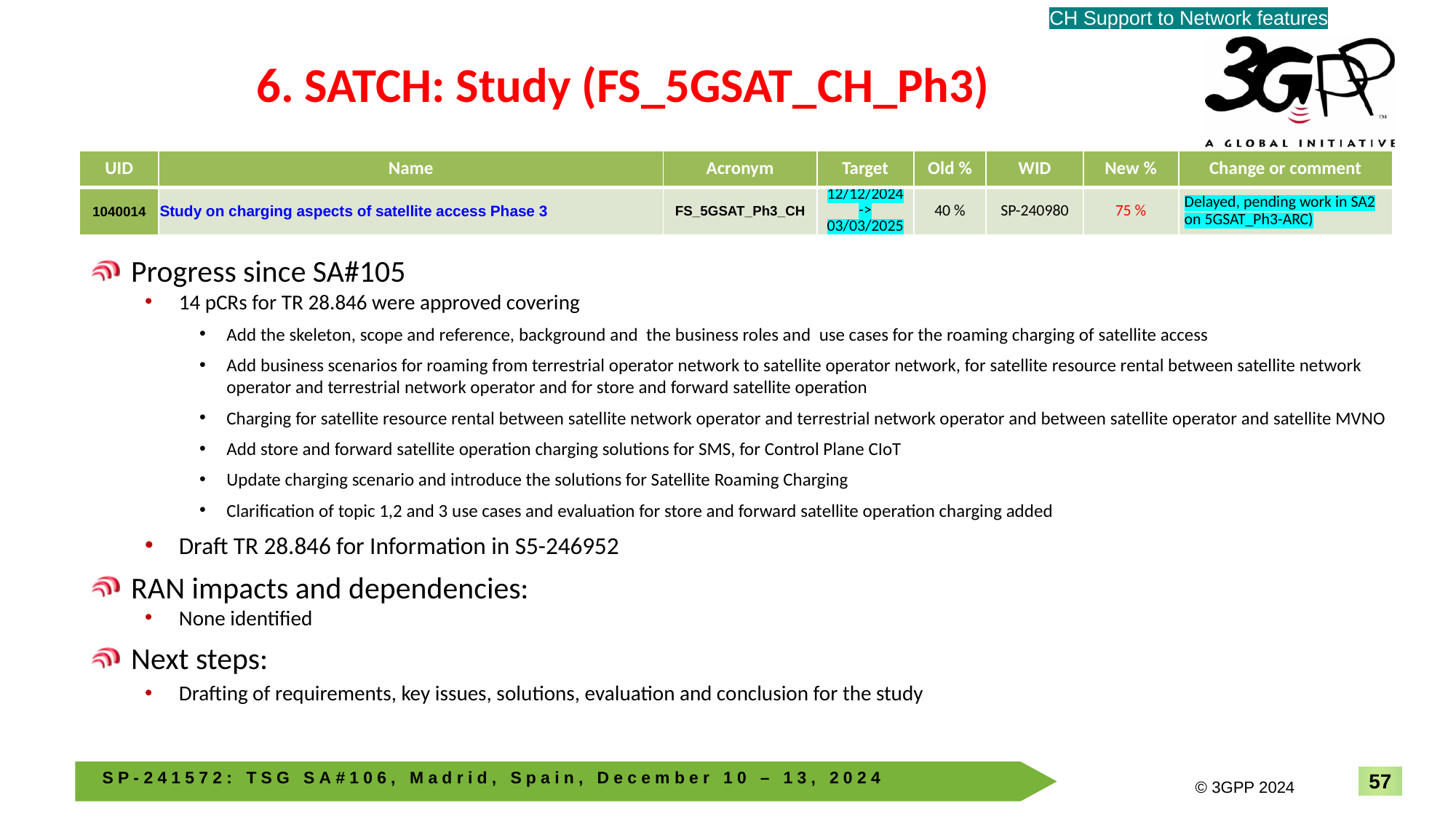

CH Support to Network features
# 6. SATCH: Study (FS_5GSAT_CH_Ph3)
| UID | Name | Acronym | Target | Old % | WID | New % | Change or comment |
| --- | --- | --- | --- | --- | --- | --- | --- |
| 1040014 | Study on charging aspects of satellite access Phase 3 | FS\_5GSAT\_Ph3\_CH | 12/12/2024-> 03/03/2025 | 40 % | SP-240980 | 75 % | Delayed, pending work in SA2 on 5GSAT\_Ph3-ARC) |
Progress since SA#105
14 pCRs for TR 28.846 were approved covering
Add the skeleton, scope and reference, background and  the business roles and  use cases for the roaming charging of satellite access
Add business scenarios for roaming from terrestrial operator network to satellite operator network, for satellite resource rental between satellite network operator and terrestrial network operator and for store and forward satellite operation
Charging for satellite resource rental between satellite network operator and terrestrial network operator and between satellite operator and satellite MVNO
Add store and forward satellite operation charging solutions for SMS, for Control Plane CIoT
Update charging scenario and introduce the solutions for Satellite Roaming Charging
Clarification of topic 1,2 and 3 use cases and evaluation for store and forward satellite operation charging added
Draft TR 28.846 for Information in S5-246952
RAN impacts and dependencies:
None identified
Next steps:
Drafting of requirements, key issues, solutions, evaluation and conclusion for the study